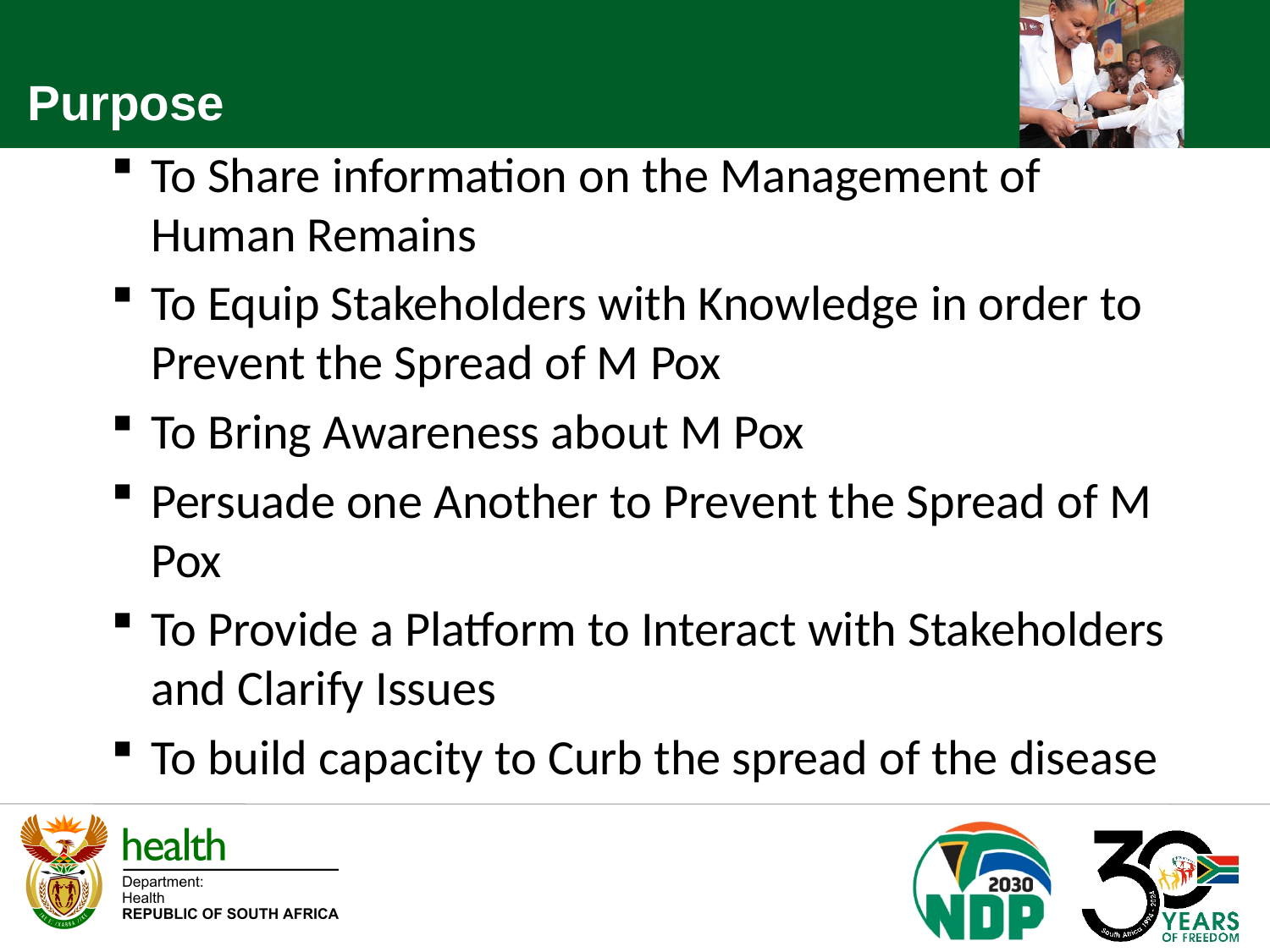

Purpose
To Share information on the Management of Human Remains
To Equip Stakeholders with Knowledge in order to Prevent the Spread of M Pox
To Bring Awareness about M Pox
Persuade one Another to Prevent the Spread of M Pox
To Provide a Platform to Interact with Stakeholders and Clarify Issues
To build capacity to Curb the spread of the disease